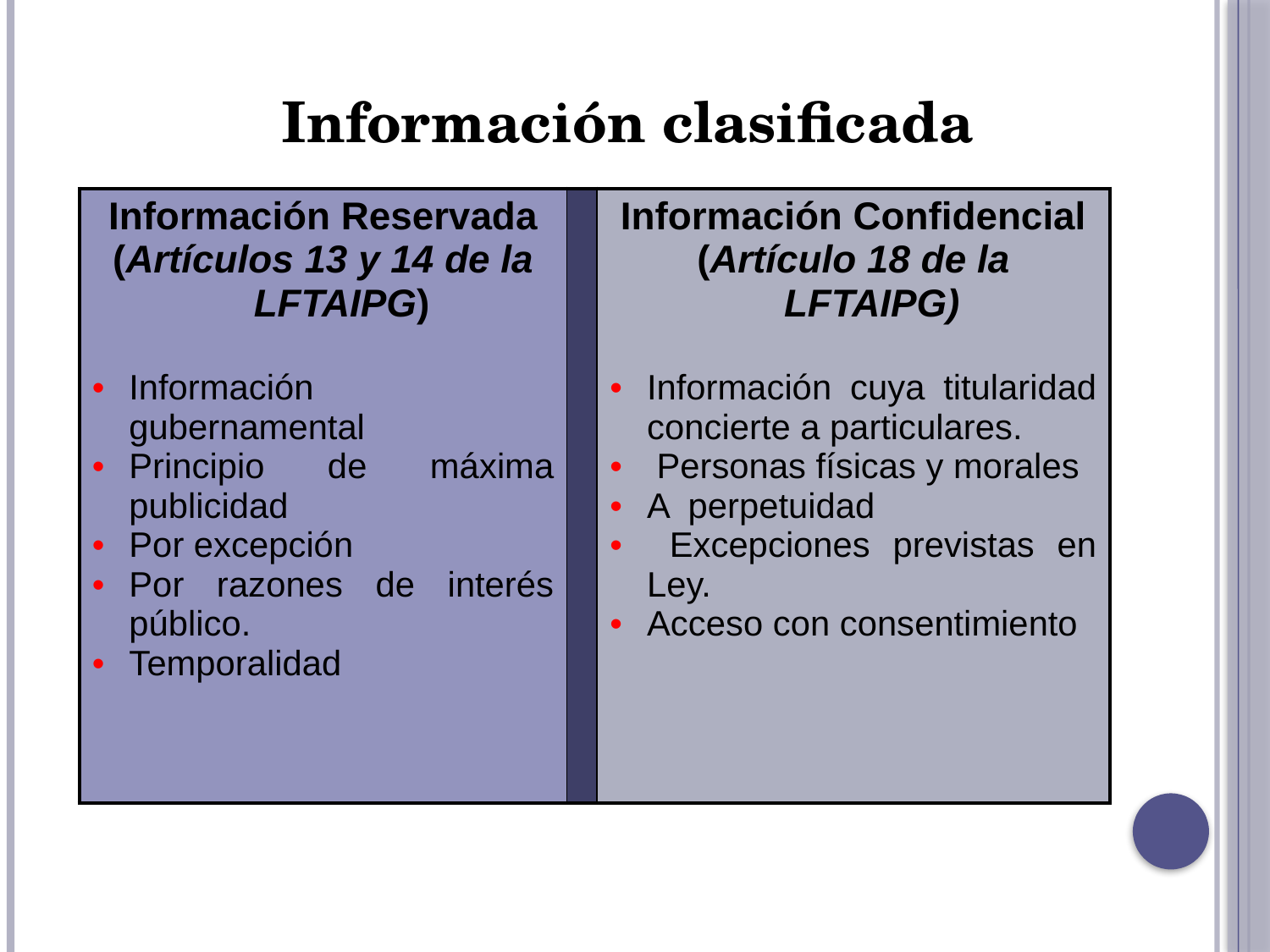

Información clasificada
| Información Reservada (Artículos 13 y 14 de la LFTAIPG) Información gubernamental Principio de máxima publicidad Por excepción Por razones de interés público. Temporalidad |  | Información Confidencial (Artículo 18 de la LFTAIPG) Información cuya titularidad concierte a particulares. Personas físicas y morales A perpetuidad Excepciones previstas en Ley. Acceso con consentimiento |
| --- | --- | --- |